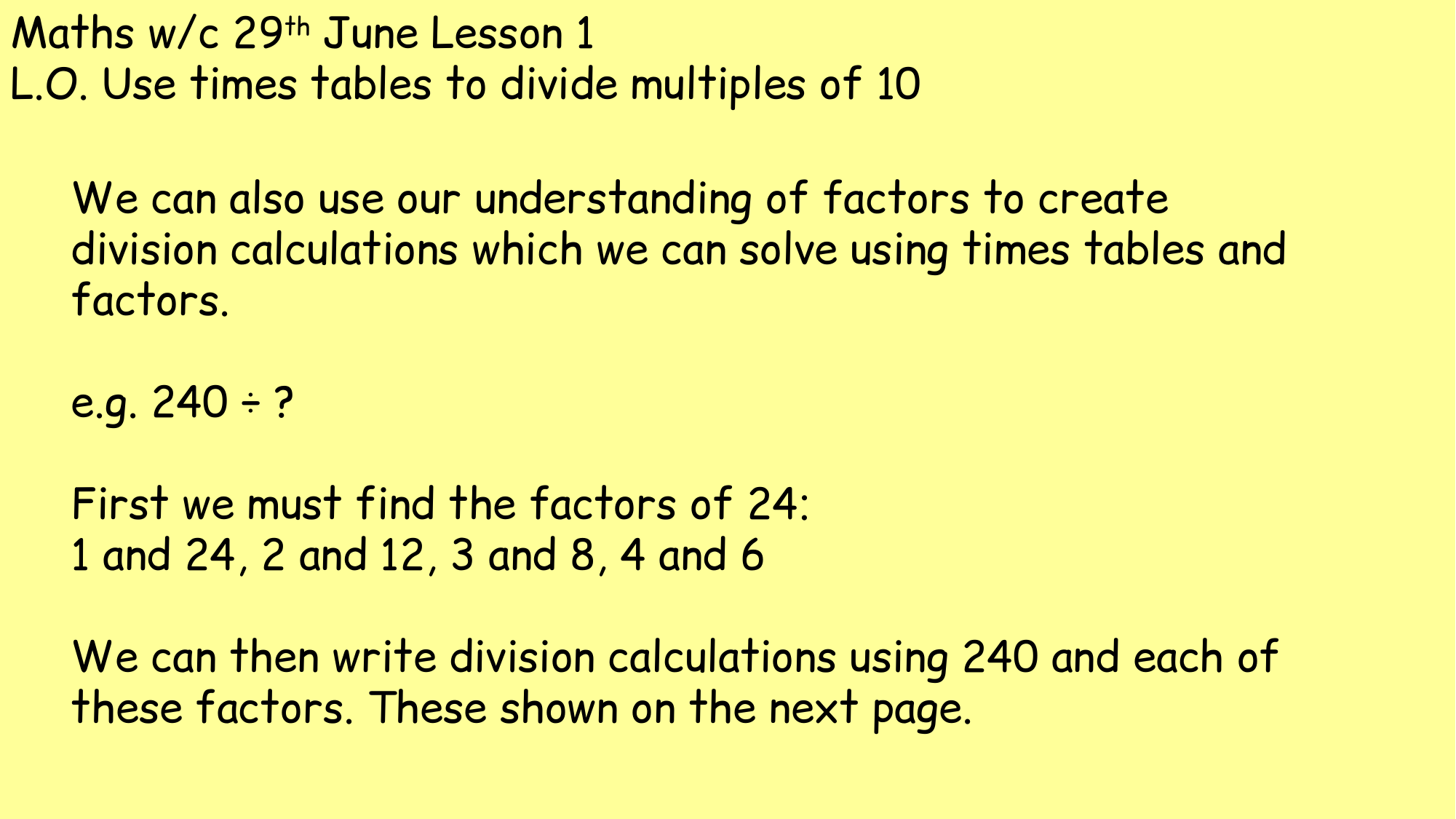

Maths w/c 29th June Lesson 1
L.O. Use times tables to divide multiples of 10
We can also use our understanding of factors to create division calculations which we can solve using times tables and factors.

e.g. 240 ÷ ?

First we must find the factors of 24:
1 and 24, 2 and 12, 3 and 8, 4 and 6

We can then write division calculations using 240 and each of these factors. These shown on the next page.